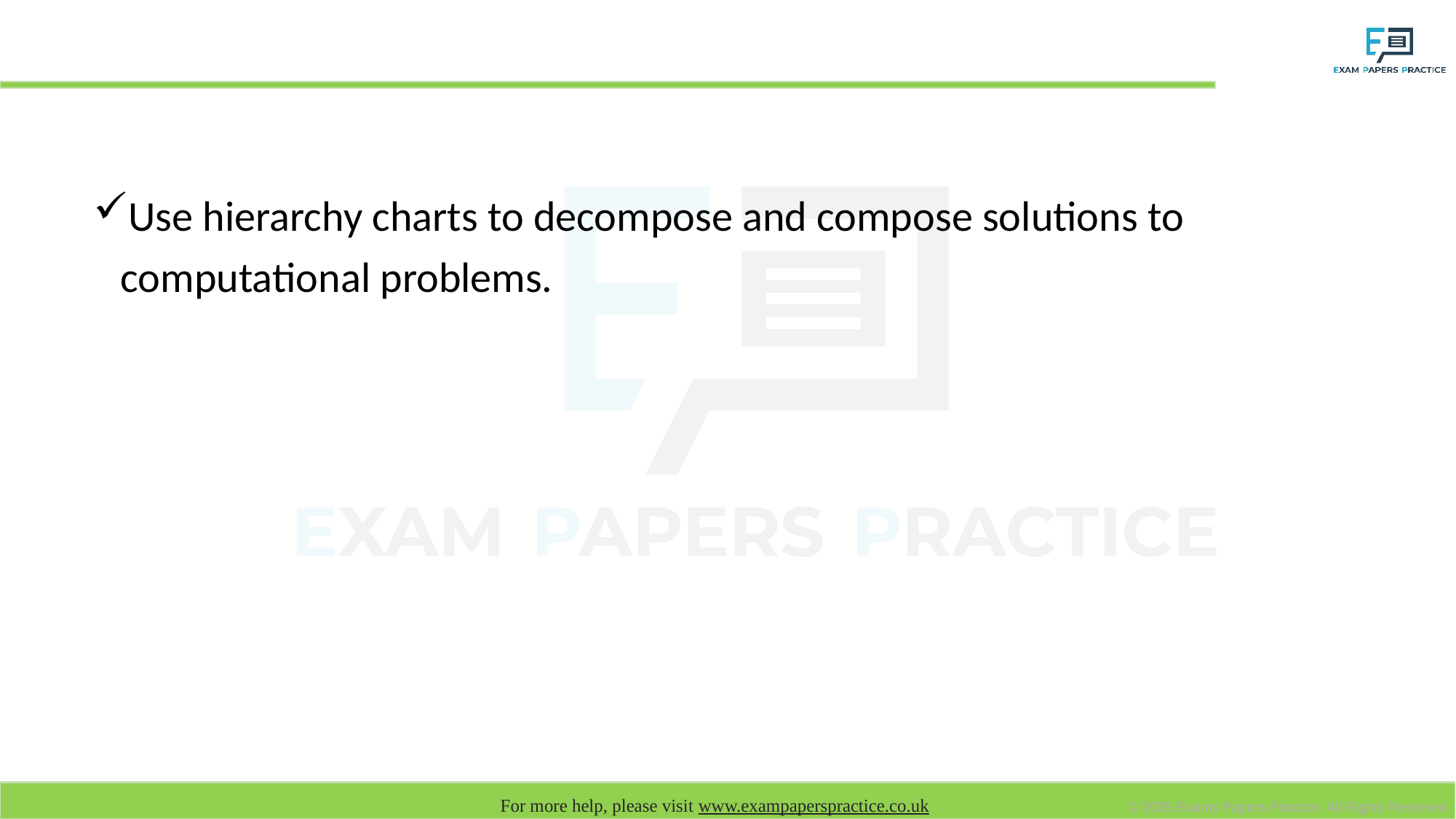

# Learning objectives
Use hierarchy charts to decompose and compose solutions to computational problems.